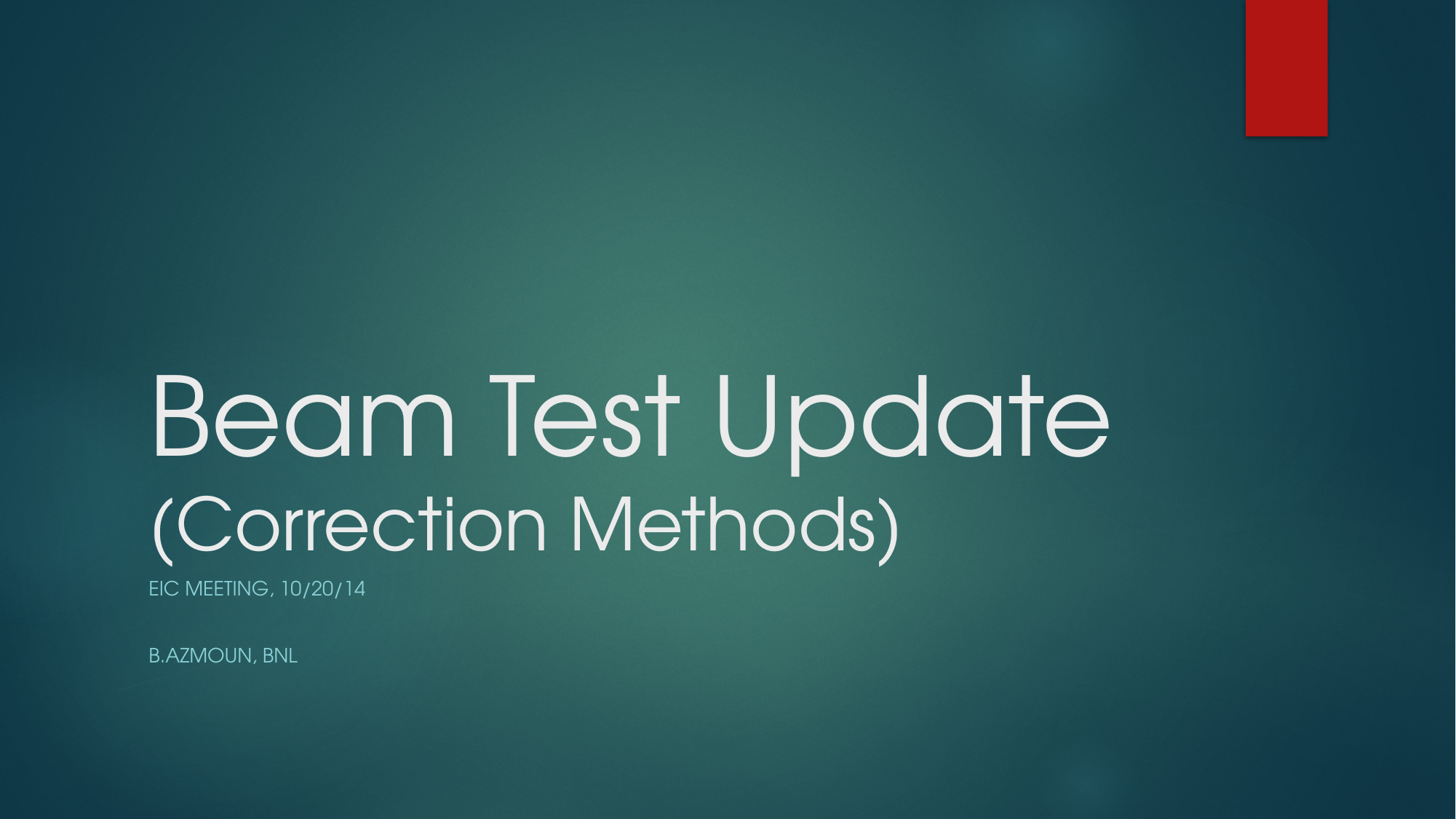

# Beam Test Update (Correction Methods)
EIC Meeting, 10/20/14

B.Azmoun, BNL